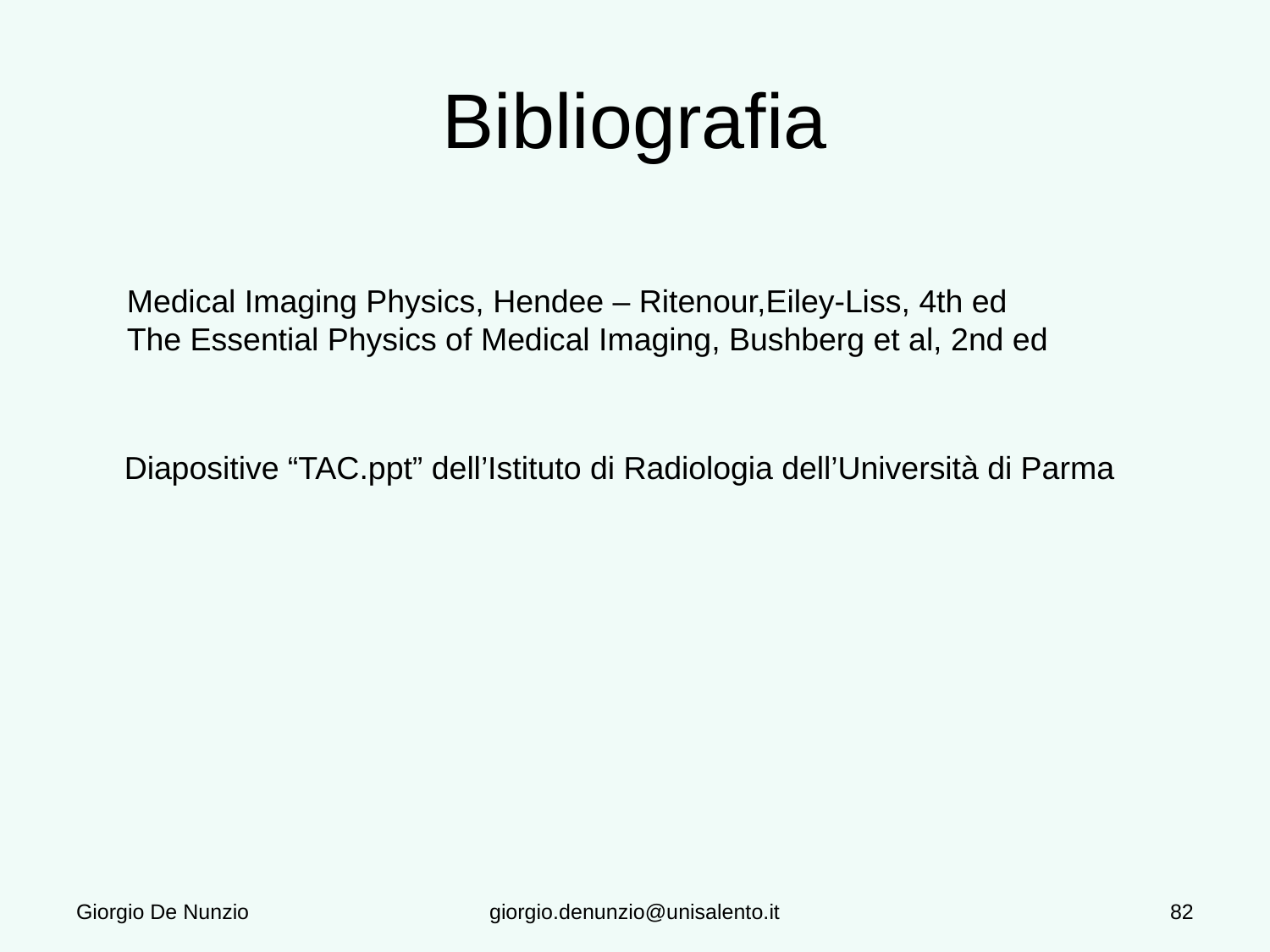

# Bibliografia
Medical Imaging Physics, Hendee – Ritenour,Eiley-Liss, 4th ed
The Essential Physics of Medical Imaging, Bushberg et al, 2nd ed
Diapositive “TAC.ppt” dell’Istituto di Radiologia dell’Università di Parma
Giorgio De Nunzio
giorgio.denunzio@unisalento.it
82